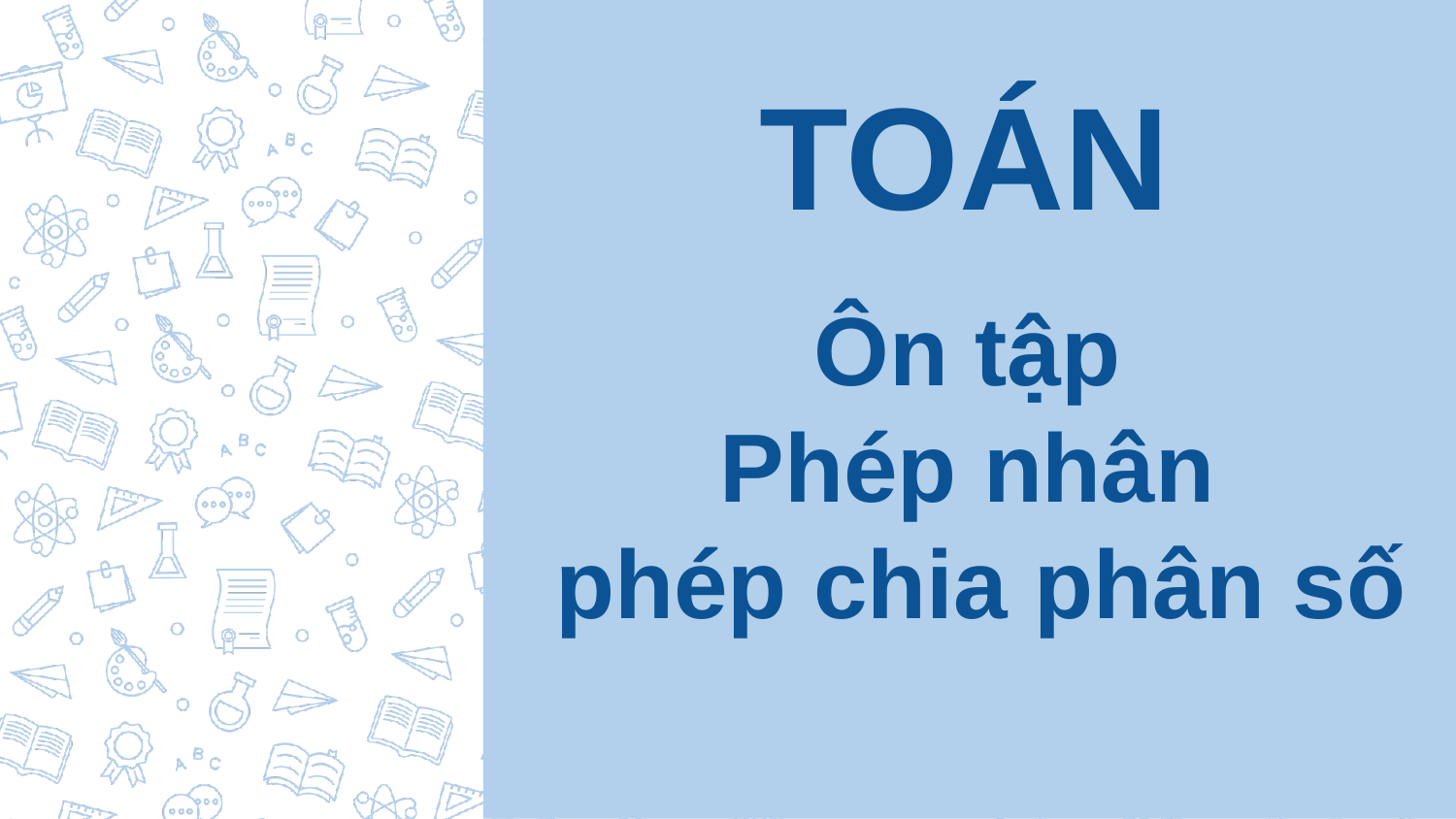

TOÁN
Ôn tập
Phép nhân
phép chia phân số